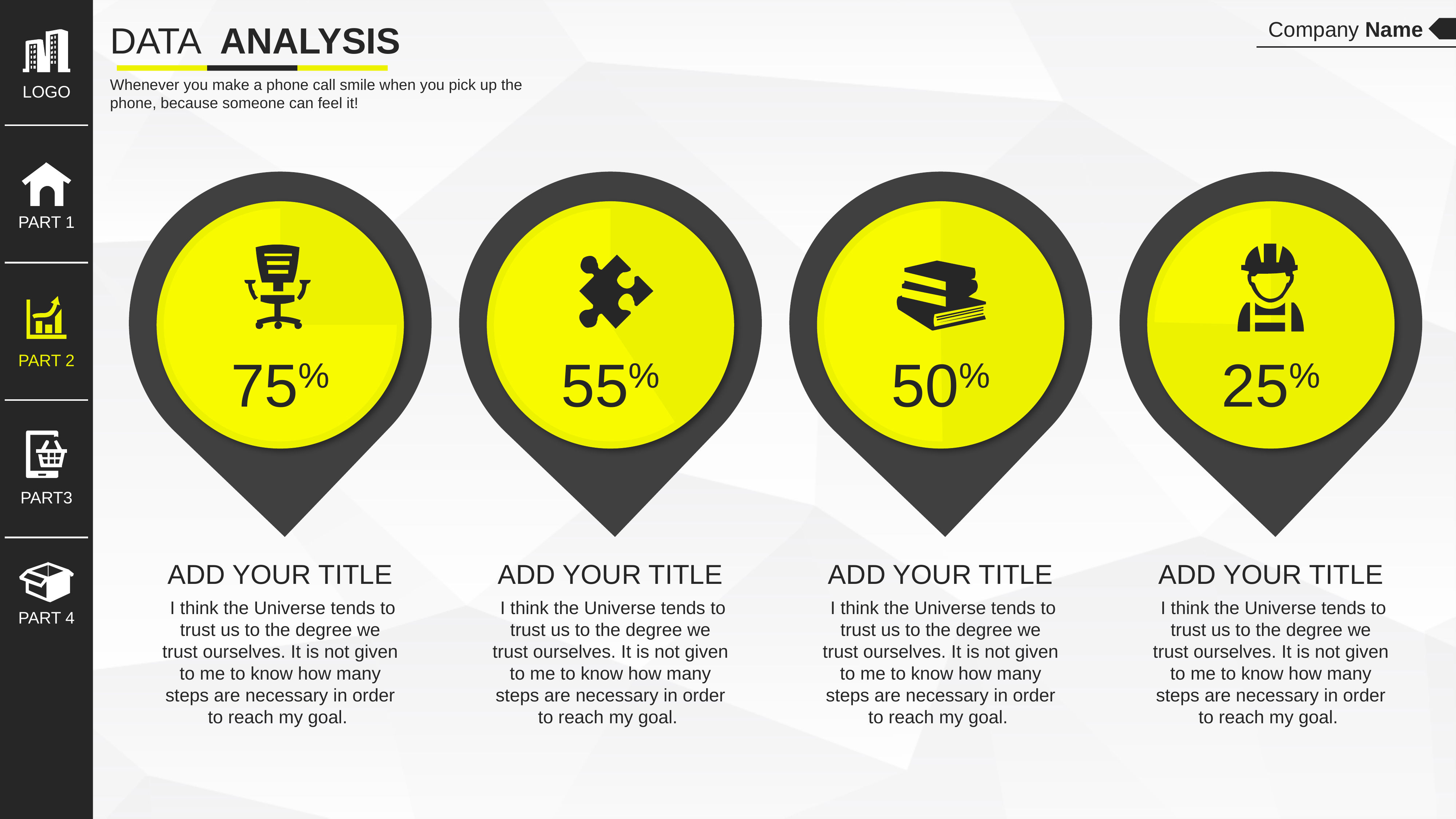

LOGO

PART 1

PART 2

PART3

PART 4
Company Name

DATA  ANALYSIS

Whenever you make a phone call smile when you pick up the phone, because someone can feel it!

75%

55%

50%

25%
ADD YOUR TITLE
ADD YOUR TITLE
ADD YOUR TITLE
ADD YOUR TITLE
 I think the Universe tends to trust us to the degree we trust ourselves. It is not given to me to know how many steps are necessary in order to reach my goal.
 I think the Universe tends to trust us to the degree we trust ourselves. It is not given to me to know how many steps are necessary in order to reach my goal.
 I think the Universe tends to trust us to the degree we trust ourselves. It is not given to me to know how many steps are necessary in order to reach my goal.
 I think the Universe tends to trust us to the degree we trust ourselves. It is not given to me to know how many steps are necessary in order to reach my goal.